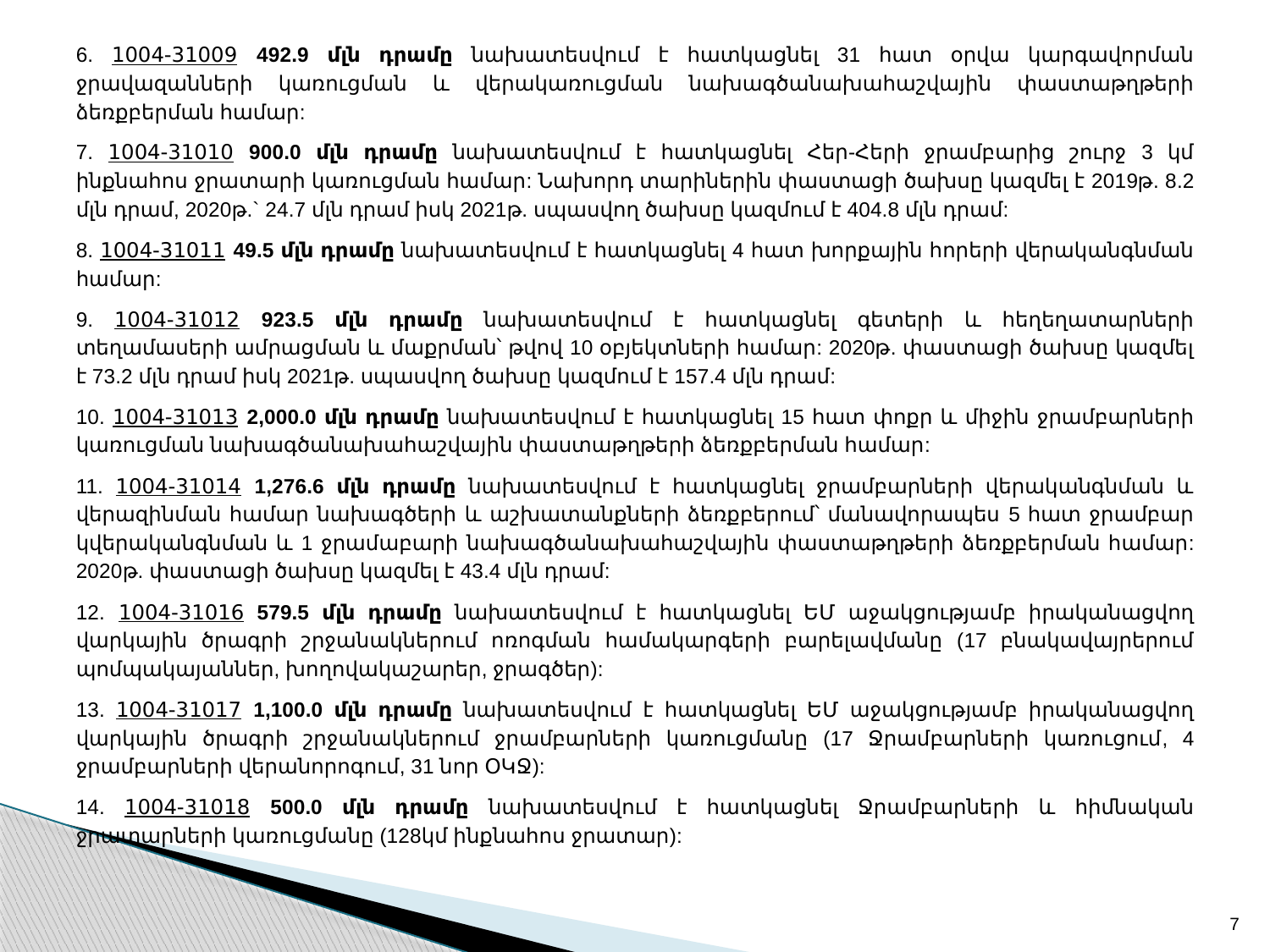

6. 1004-31009 492.9 մլն դրամը նախատեսվում է հատկացնել 31 հատ օրվա կարգավորման ջրավազանների կառուցման և վերակառուցման նախագծանախահաշվային փաստաթղթերի ձեռքբերման համար:
7. 1004-31010 900.0 մլն դրամը նախատեսվում է հատկացնել Հեր-Հերի ջրամբարից շուրջ 3 կմ ինքնահոս ջրատարի կառուցման համար: Նախորդ տարիներին փաստացի ծախսը կազմել է 2019թ. 8.2 մլն դրամ, 2020թ.` 24.7 մլն դրամ իսկ 2021թ. սպասվող ծախսը կազմում է 404.8 մլն դրամ:
8. 1004-31011 49.5 մլն դրամը նախատեսվում է հատկացնել 4 հատ խորքային հորերի վերականգնման համար:
9. 1004-31012 923.5 մլն դրամը նախատեսվում է հատկացնել գետերի և հեղեղատարների տեղամասերի ամրացման և մաքրման՝ թվով 10 օբյեկտների համար: 2020թ. փաստացի ծախսը կազմել է 73.2 մլն դրամ իսկ 2021թ. սպասվող ծախսը կազմում է 157.4 մլն դրամ:
10. 1004-31013 2,000.0 մլն դրամը նախատեսվում է հատկացնել 15 հատ փոքր և միջին ջրամբարների կառուցման նախագծանախահաշվային փաստաթղթերի ձեռքբերման համար:
11. 1004-31014 1,276.6 մլն դրամը նախատեսվում է հատկացնել ջրամբարների վերականգնման և վերազինման համար նախագծերի և աշխատանքների ձեռքբերում՝ մանավորապես 5 հատ ջրամբար կվերականգնման և 1 ջրամաբարի նախագծանախահաշվային փաստաթղթերի ձեռքբերման համար: 2020թ. փաստացի ծախսը կազմել է 43.4 մլն դրամ:
12. 1004-31016 579.5 մլն դրամը նախատեսվում է հատկացնել ԵՄ աջակցությամբ իրականացվող վարկային ծրագրի շրջանակներում ոռոգման համակարգերի բարելավմանը (17 բնակավայրերում պոմպակայաններ, խողովակաշարեր, ջրագծեր):
13. 1004-31017 1,100.0 մլն դրամը նախատեսվում է հատկացնել ԵՄ աջակցությամբ իրականացվող վարկային ծրագրի շրջանակներում ջրամբարների կառուցմանը (17 Ջրամբարների կառուցում, 4 ջրամբարների վերանորոգում, 31 նոր ՕԿՋ):
14. 1004-31018 500.0 մլն դրամը նախատեսվում է հատկացնել Ջրամբարների և հիմնական ջրատարների կառուցմանը (128կմ ինքնահոս ջրատար):

7